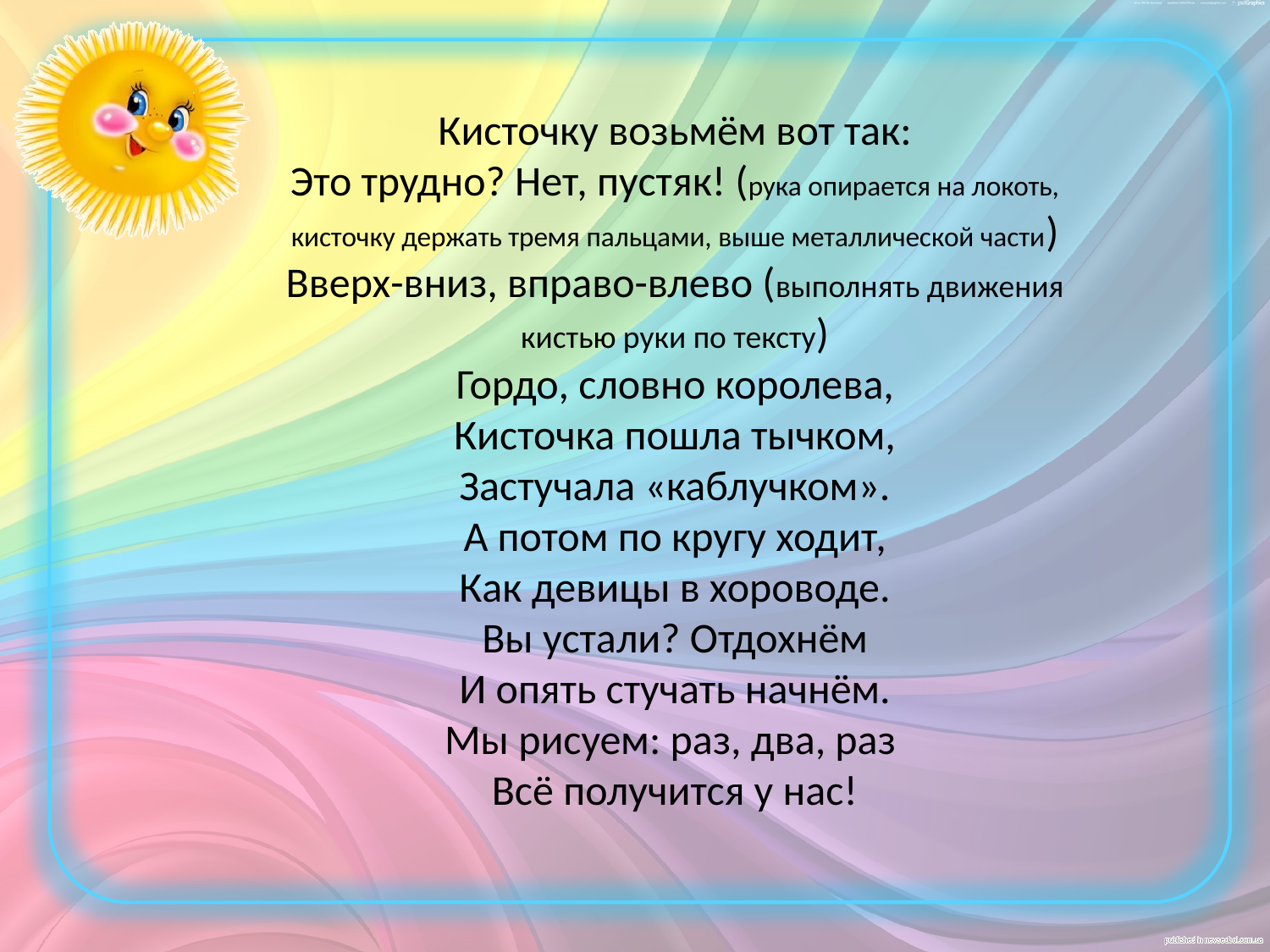

Кисточку возьмём вот так:
Это трудно? Нет, пустяк! (рука опирается на локоть, кисточку держать тремя пальцами, выше металлической части)
Вверх-вниз, вправо-влево (выполнять движения кистью руки по тексту)
Гордо, словно королева,
Кисточка пошла тычком,
Застучала «каблучком».
А потом по кругу ходит,
Как девицы в хороводе.
Вы устали? Отдохнём
И опять стучать начнём.
Мы рисуем: раз, два, раз
Всё получится у нас!